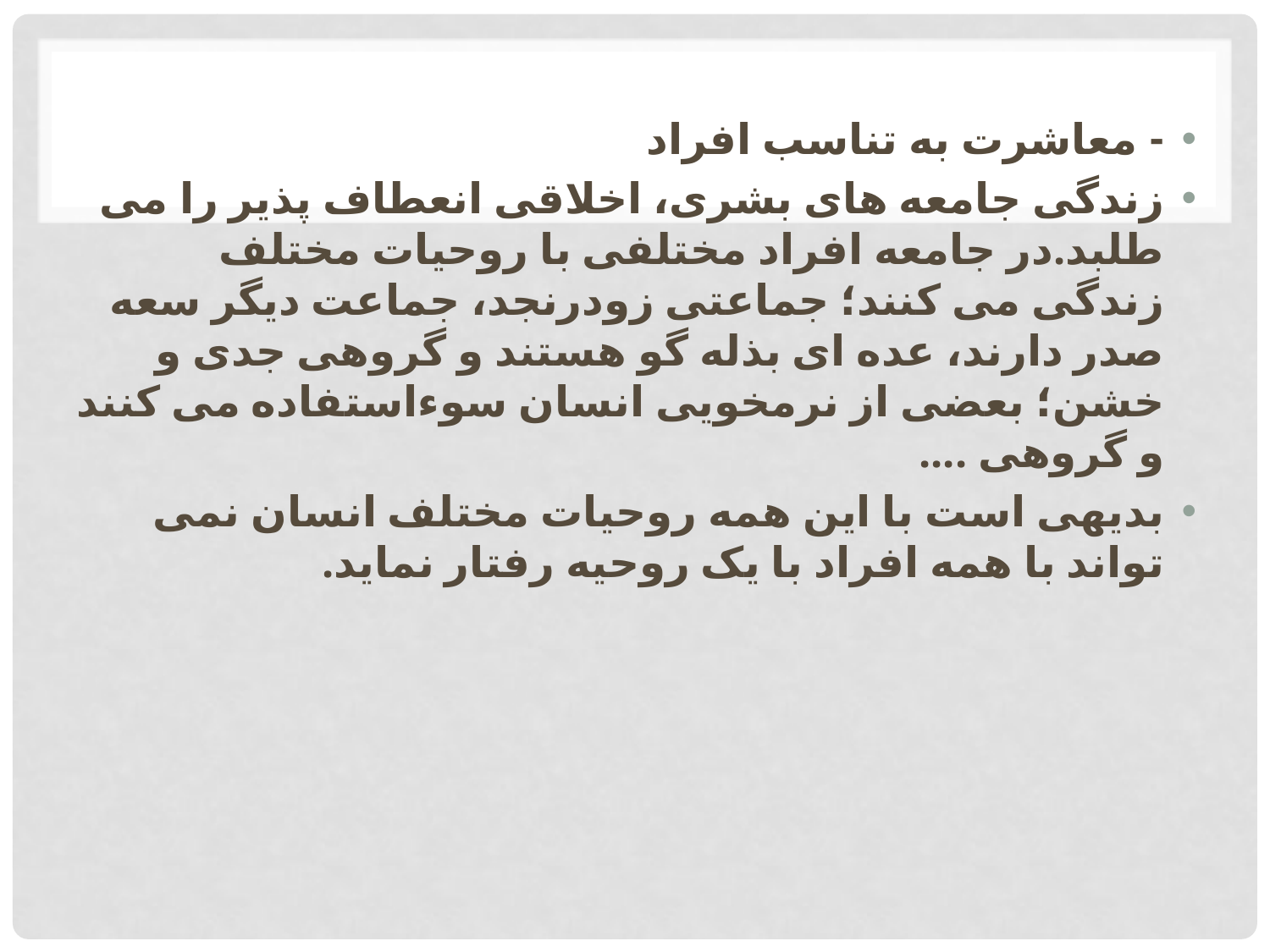

- معاشرت به تناسب افراد
زندگی جامعه های بشری، اخلاقی انعطاف پذیر را می طلبد.در جامعه افراد مختلفی با روحیات مختلف زندگی می کنند؛ جماعتی زودرنجد، جماعت دیگر سعه صدر دارند، عده ای بذله گو هستند و گروهی جدی و خشن؛ بعضی از نرمخویی انسان سوءاستفاده می کنند و گروهی ....
بدیهی است با این همه روحیات مختلف انسان نمی تواند با همه افراد با یک روحیه رفتار نماید.